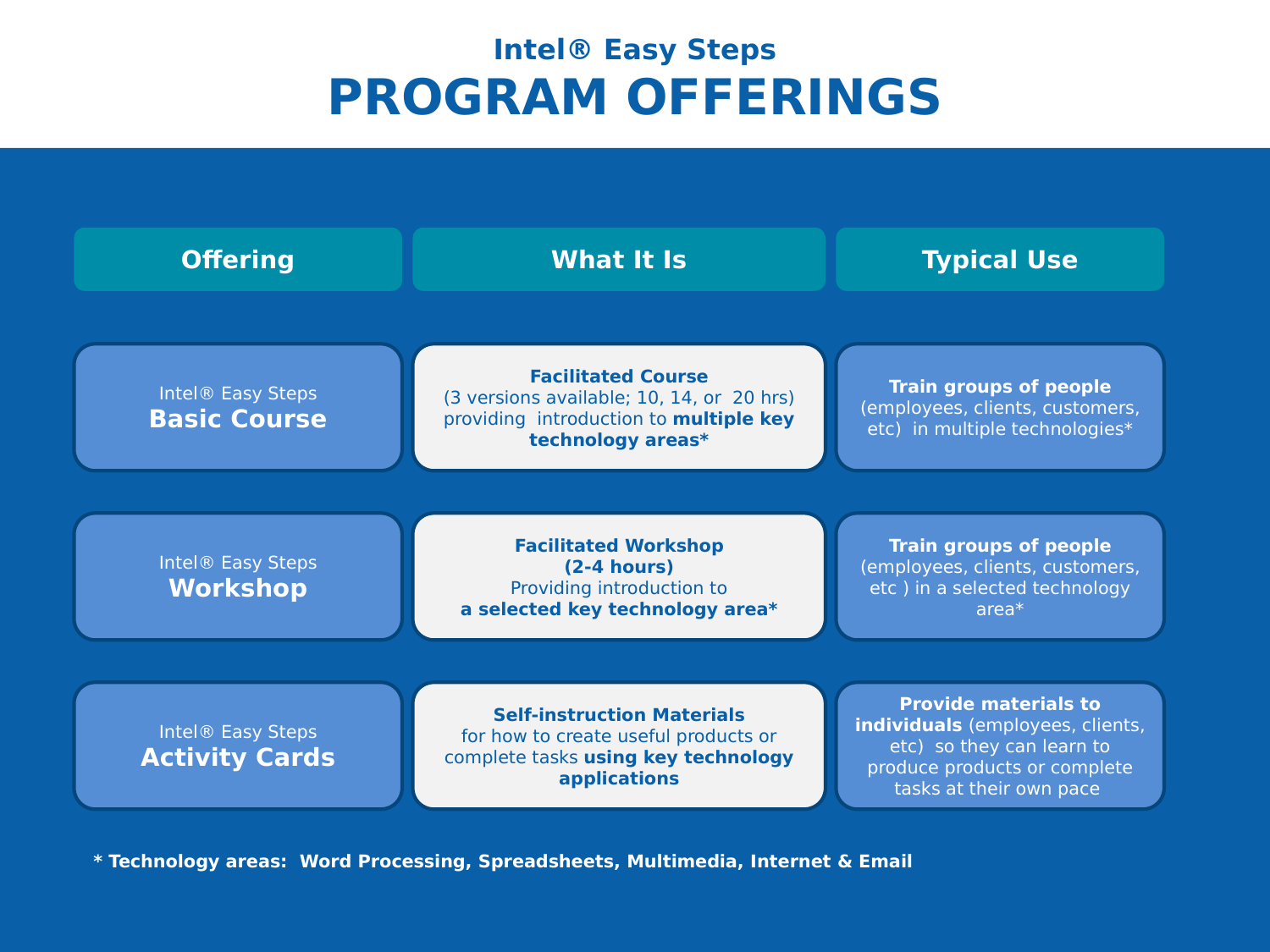

# Intel® Easy Steps PROGRAM OFFERINGS

Offering
What It Is
Typical Use
Intel® Easy Steps
Basic Course
Facilitated Course
(3 versions available; 10, 14, or  20 hrs) providing  introduction to multiple key technology areas*
Train groups of people (employees, clients, customers, etc)  in multiple technologies*
Intel® Easy Steps
Workshop
Facilitated Workshop
(2-4 hours)
Providing introduction to
a selected key technology area*
Train groups of people (employees, clients, customers, etc ) in a selected technology area*
Intel® Easy Steps
Activity Cards
Self-instruction Materials
for how to create useful products or complete tasks using key technology applications
Provide materials to individuals (employees, clients, etc)  so they can learn to produce products or complete tasks at their own pace
* Technology areas:  Word Processing, Spreadsheets, Multimedia, Internet & Email